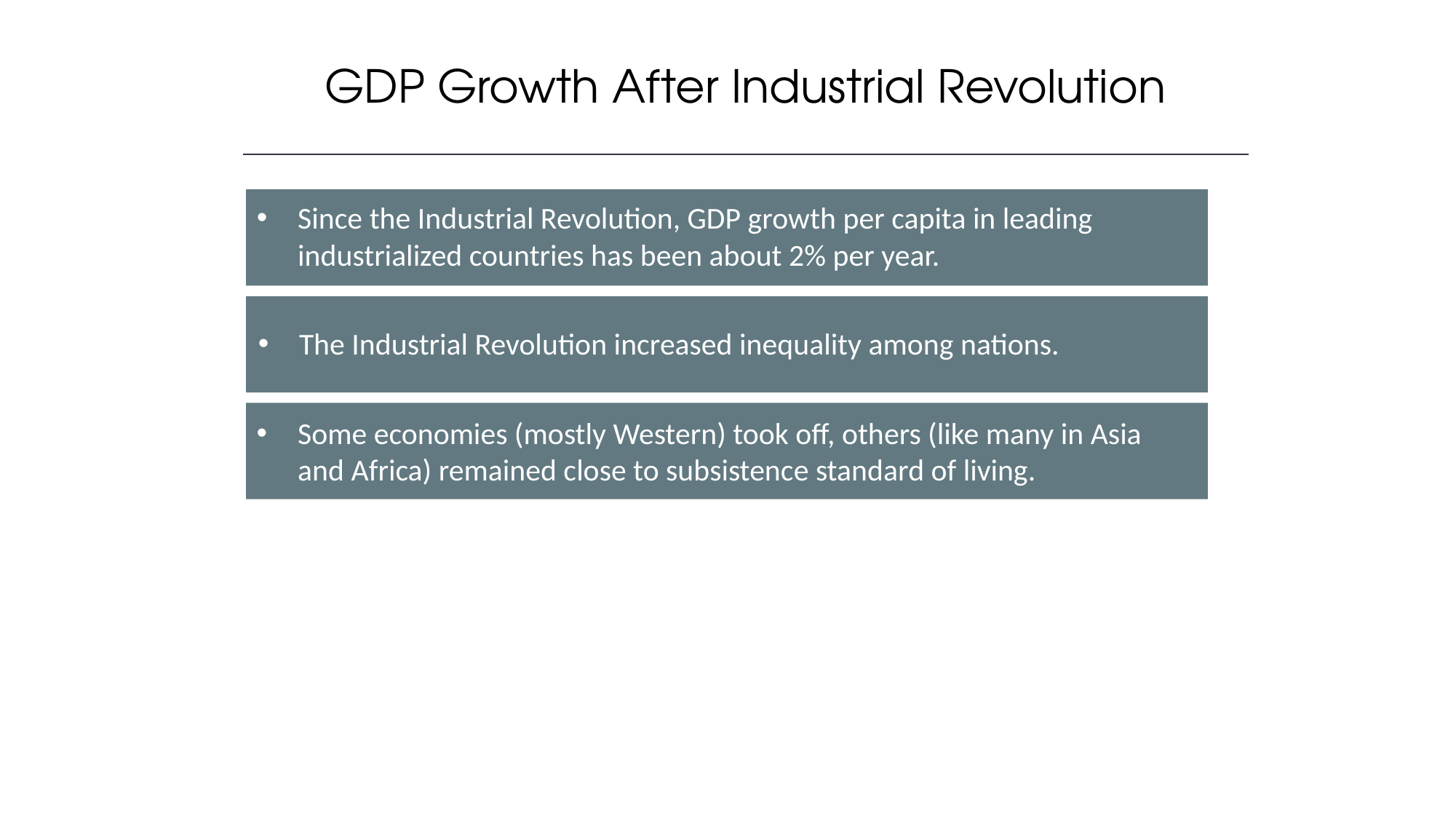

GDP Growth After Industrial Revolution

Since the Industrial Revolution, GDP growth per capita in leading industrialized countries has been about 2% per year.

The Industrial Revolution increased inequality among nations.

Some economies (mostly Western) took off, others (like many in Asia and Africa) remained close to subsistence standard of living.